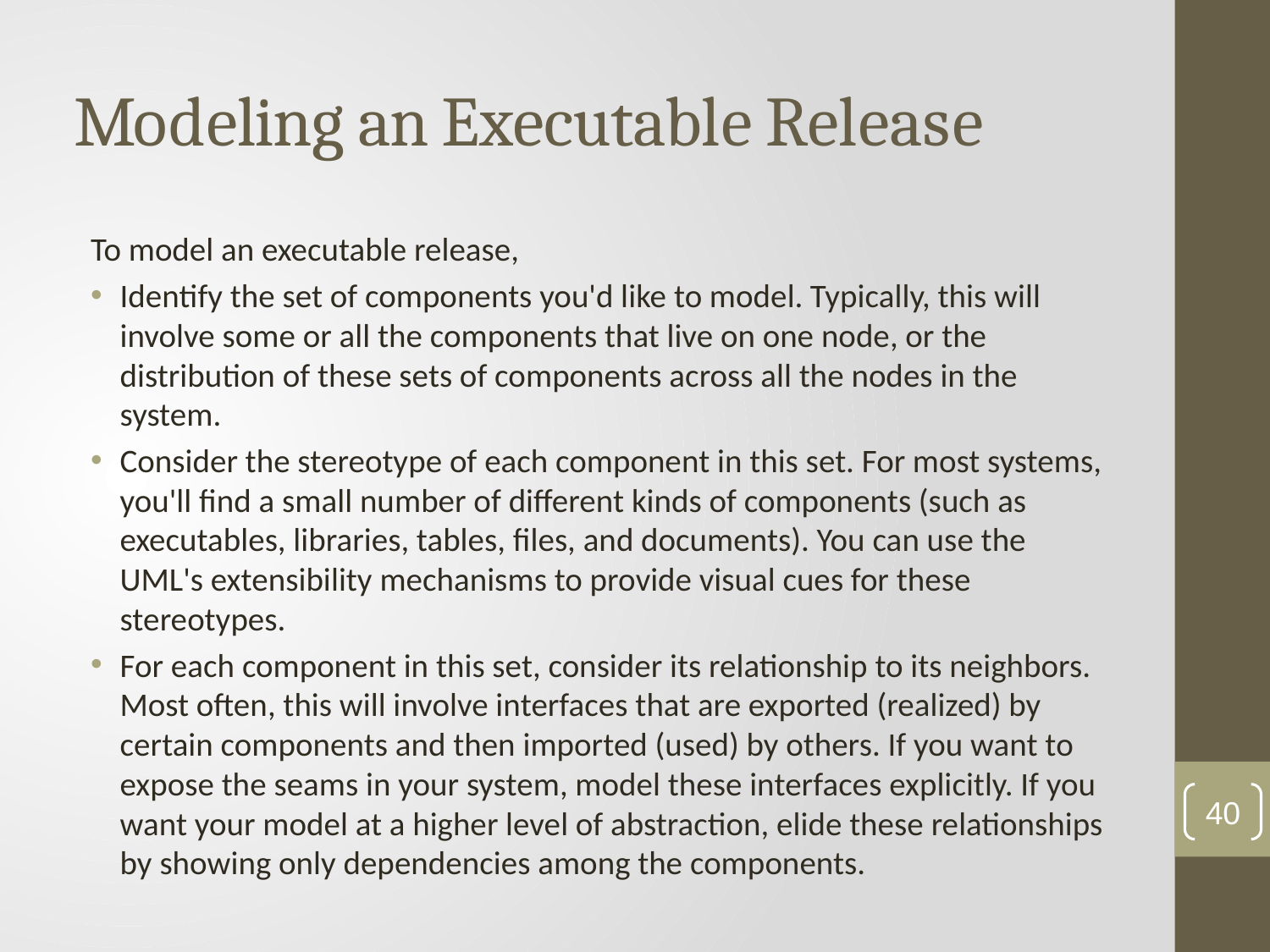

# Modeling an Executable Release
To model an executable release,
Identify the set of components you'd like to model. Typically, this will involve some or all the components that live on one node, or the distribution of these sets of components across all the nodes in the system.
Consider the stereotype of each component in this set. For most systems, you'll find a small number of different kinds of components (such as executables, libraries, tables, files, and documents). You can use the UML's extensibility mechanisms to provide visual cues for these stereotypes.
For each component in this set, consider its relationship to its neighbors. Most often, this will involve interfaces that are exported (realized) by certain components and then imported (used) by others. If you want to expose the seams in your system, model these interfaces explicitly. If you want your model at a higher level of abstraction, elide these relationships by showing only dependencies among the components.

40